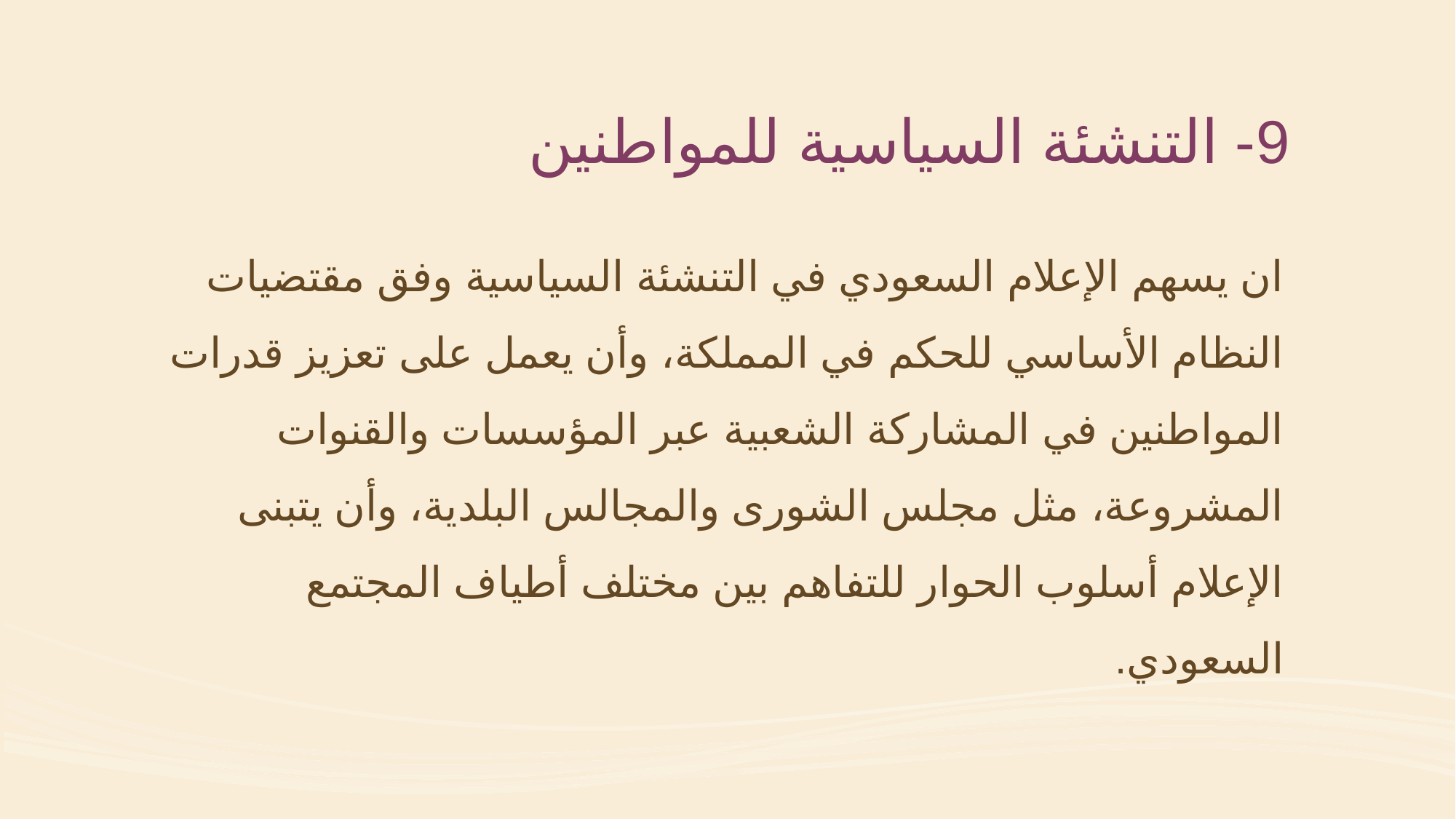

# 9- التنشئة السياسية للمواطنين
ان يسهم الإعلام السعودي في التنشئة السياسية وفق مقتضيات النظام الأساسي للحكم في المملكة، وأن يعمل على تعزيز قدرات المواطنين في المشاركة الشعبية عبر المؤسسات والقنوات المشروعة، مثل مجلس الشورى والمجالس البلدية، وأن يتبنى الإعلام أسلوب الحوار للتفاهم بين مختلف أطياف المجتمع السعودي.